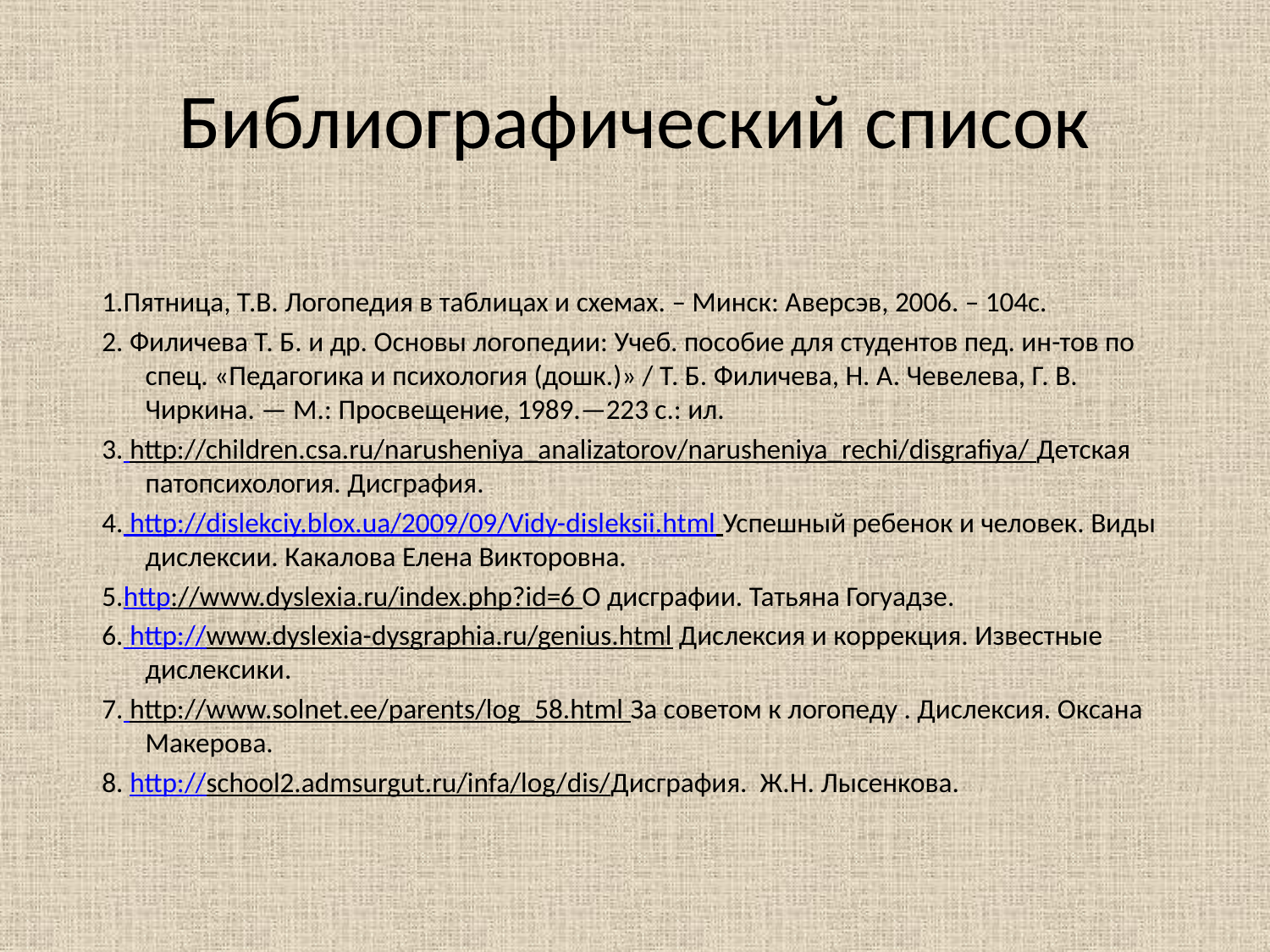

# Библиографический список
1.Пятница, Т.В. Логопедия в таблицах и схемах. – Минск: Аверсэв, 2006. – 104с.
2. Филичева Т. Б. и др. Основы логопедии: Учеб. пособие для студентов пед. ин-тов по спец. «Педагогика и психология (дошк.)» / Т. Б. Филичева, Н. А. Чевелева, Г. В. Чиркина. — М.: Просвещение, 1989.—223 с.: ил.
3. http://children.csa.ru/narusheniya_analizatorov/narusheniya_rechi/disgrafiya/ Детская патопсихология. Дисграфия.
4. http://dislekciy.blox.ua/2009/09/Vidy-disleksii.html Успешный ребенок и человек. Виды дислексии. Какалова Елена Викторовна.
5.http://www.dyslexia.ru/index.php?id=6 О дисграфии. Татьяна Гогуадзе.
6. http://www.dyslexia-dysgraphia.ru/genius.html Дислексия и коррекция. Известные дислексики.
7. http://www.solnet.ee/parents/log_58.html За советом к логопеду . Дислексия. Оксана Макерова.
8. http://school2.admsurgut.ru/infa/log/dis/Дисграфия.  Ж.Н. Лысенкова.